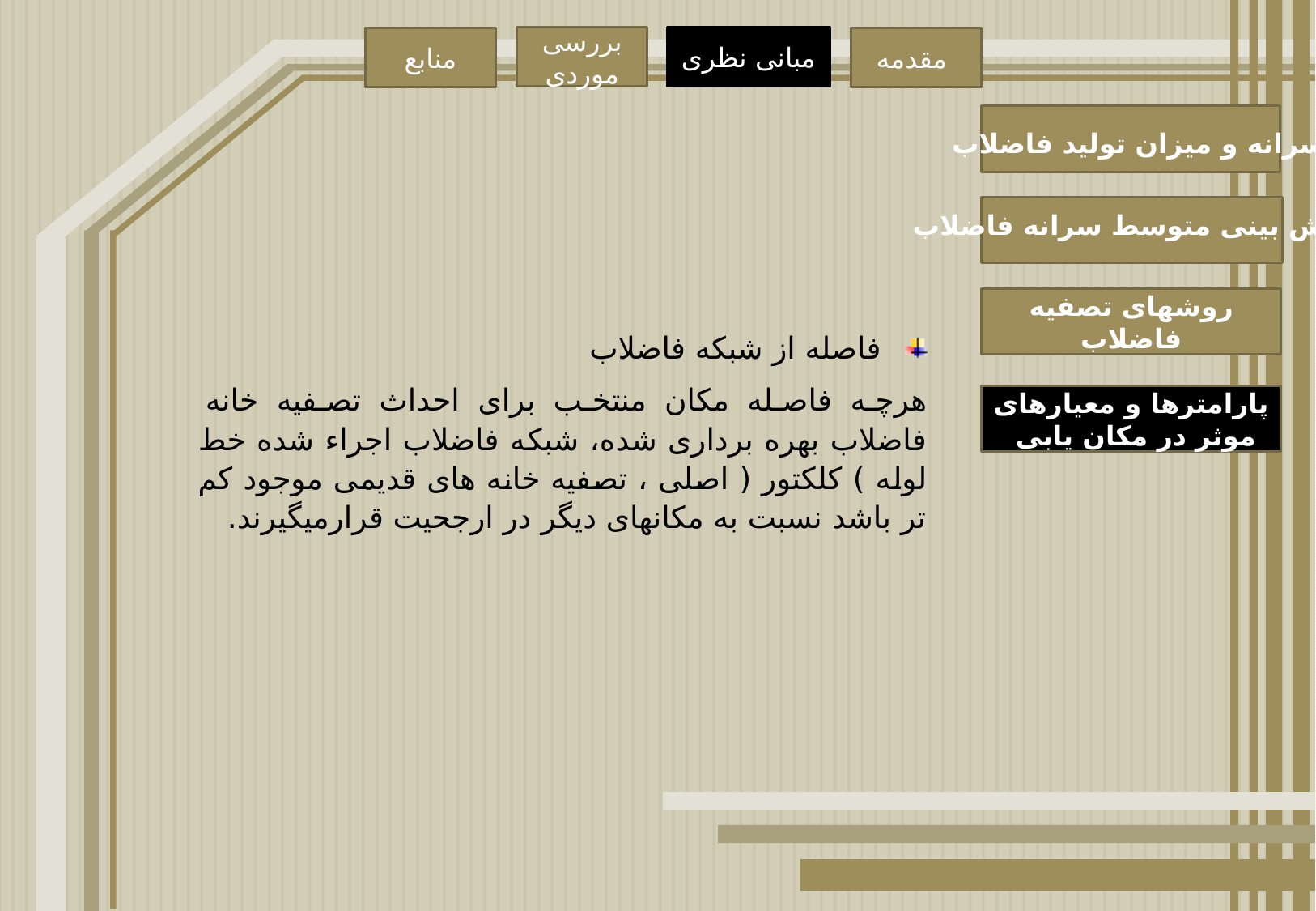

بررسی موردی
مبانی نظری
منابع
مقدمه

سرانه و میزان تولید فاضلاب
پیش بینی متوسط سرانه فاضلاب
روشهای تصفیه فاضلاب
فاصله از شبکه فاضلاب
هرچه فاصله مکان منتخب برای احداث تصفیه خانه فاضلاب بهره برداری شده، شبکه فاضلاب اجراء شده خط لوله ) کلکتور ( اصلی ، تصفیه خانه های قدیمی موجود کم تر باشد نسبت به مکانهای دیگر در ارجحیت قرارمیگیرند.
پارامترها و معیارهای موثر در مکان یابی